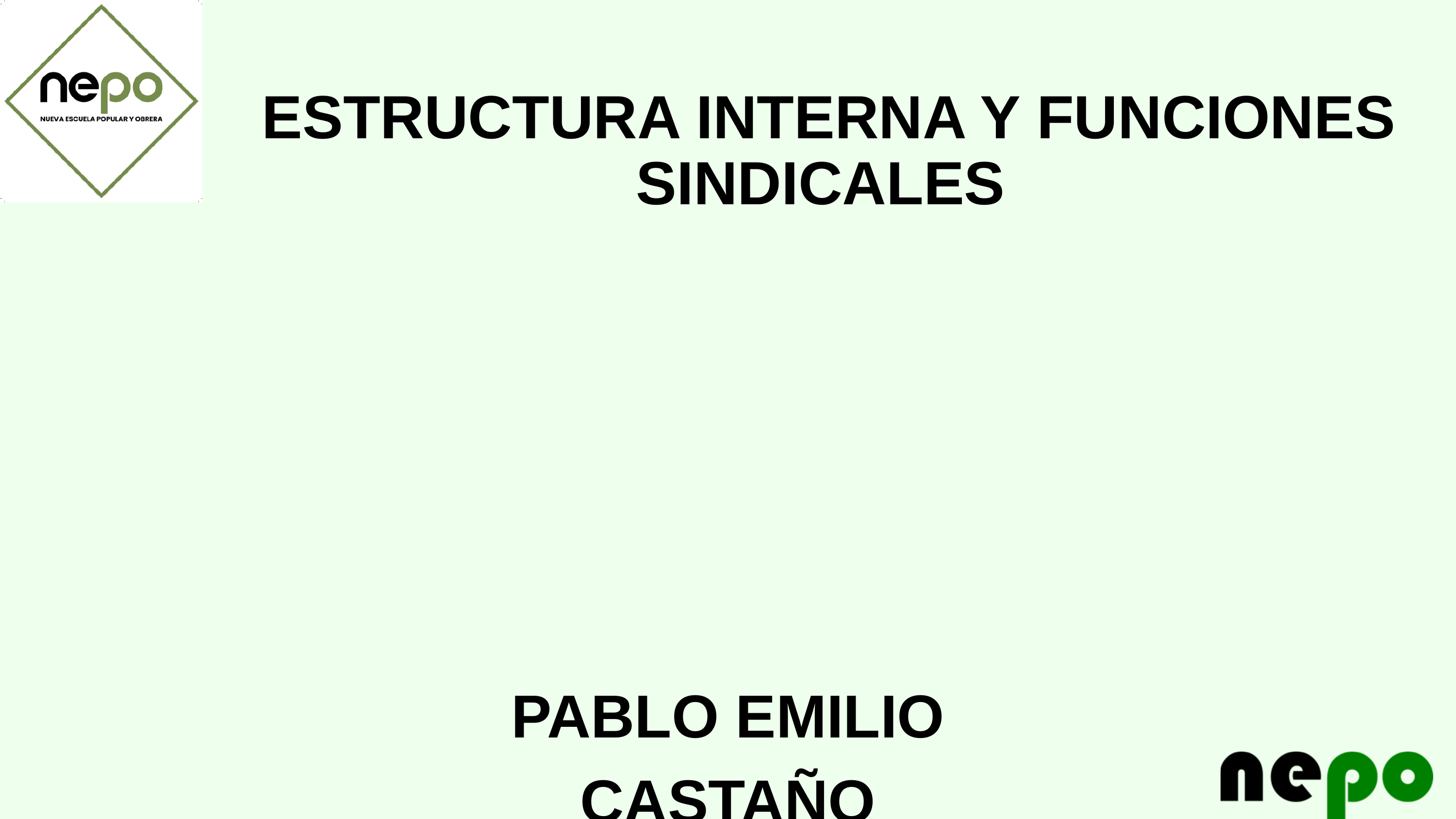

ESTRUCTURA INTERNA Y FUNCIONES SINDICALES

PABLO EMILIO CASTAÑO